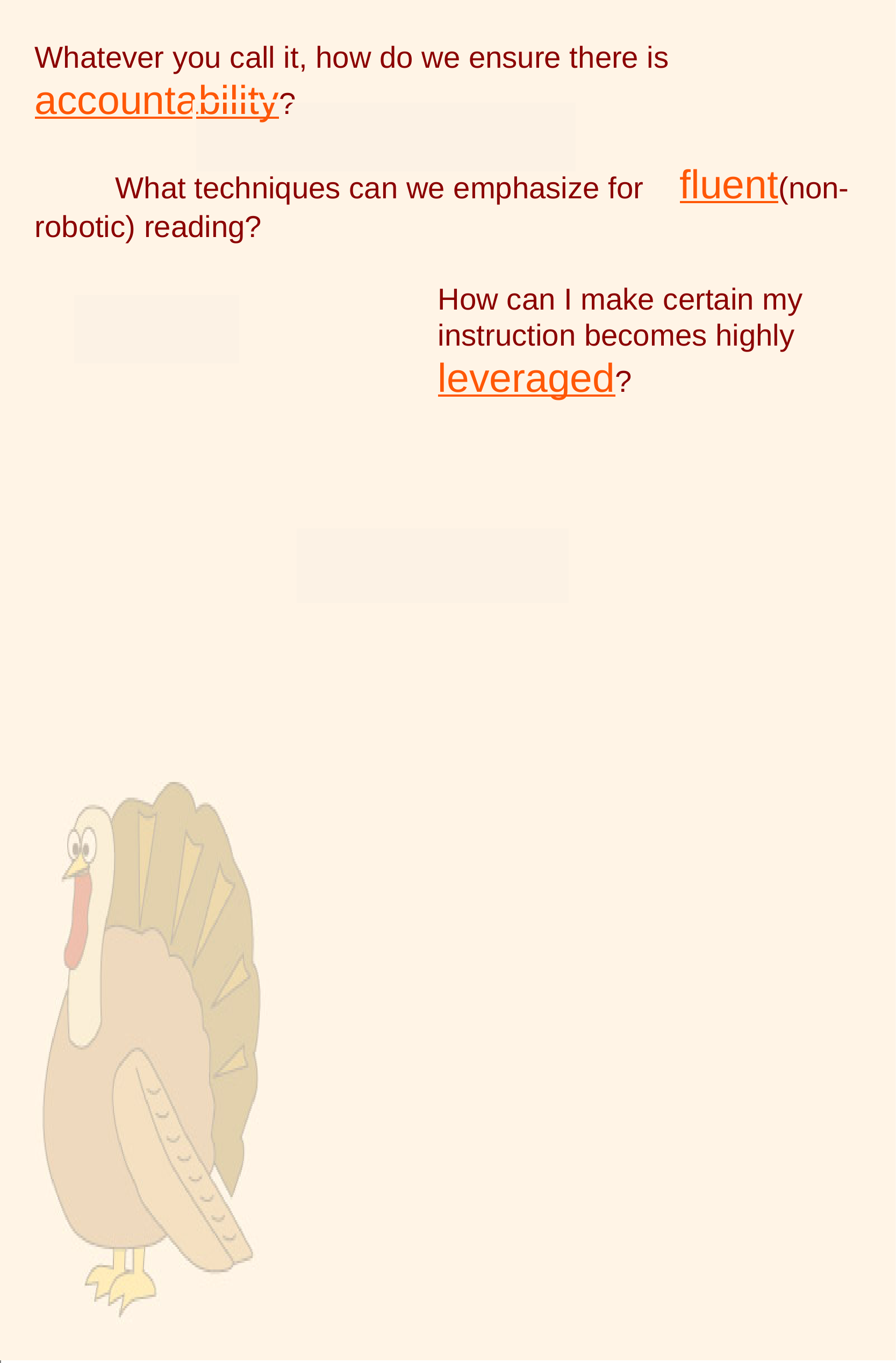

Whatever you call it, how do we ensure there is accountability?

 	What techniques can we emphasize for 	fluent(non-robotic) reading?

 					How can I make certain my 						instruction becomes highly
					leveraged?